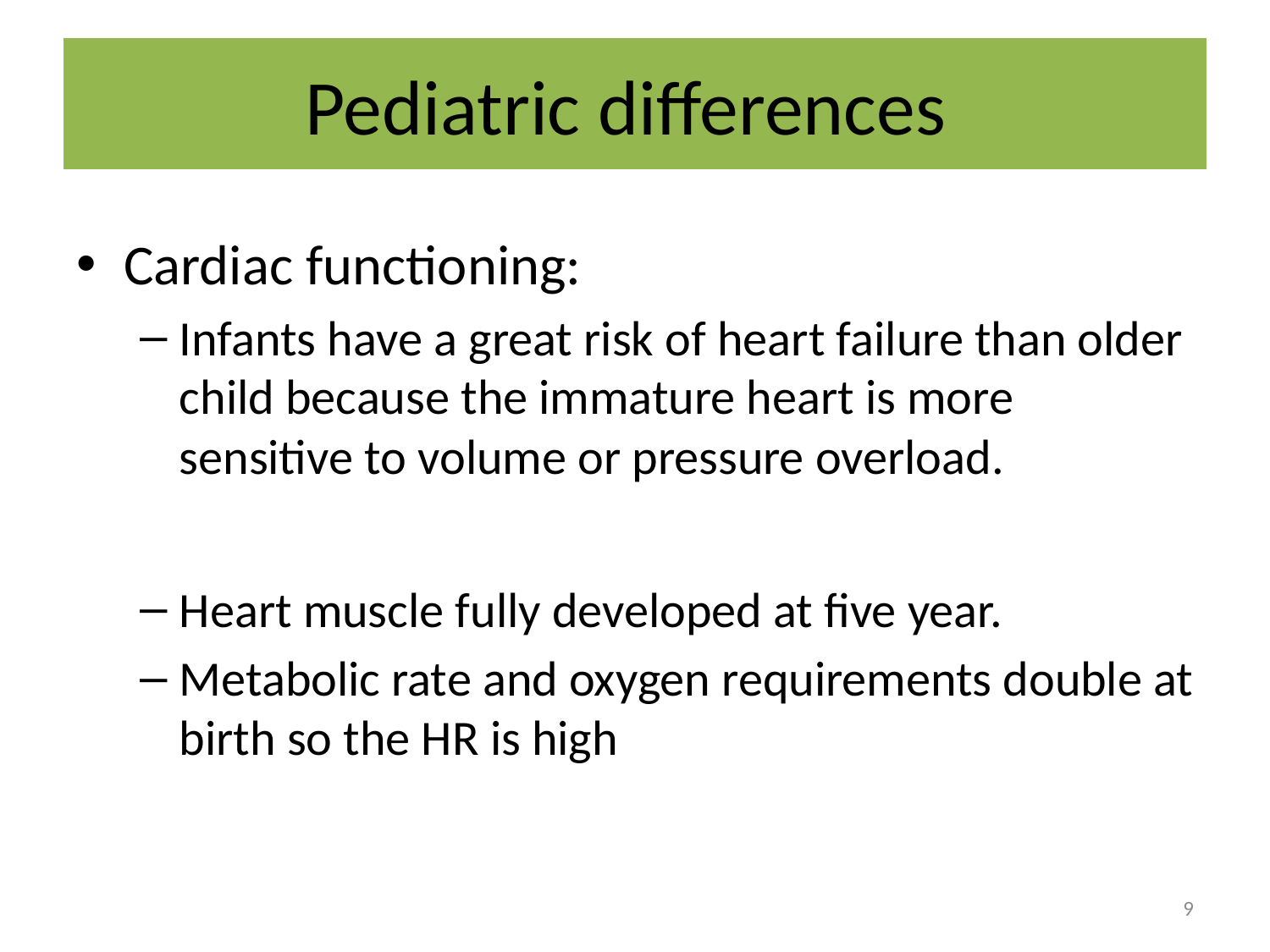

# Pediatric differences
Cardiac functioning:
Infants have a great risk of heart failure than older child because the immature heart is more sensitive to volume or pressure overload.

Heart muscle fully developed at five year.
Metabolic rate and oxygen requirements double at birth so the HR is high
9